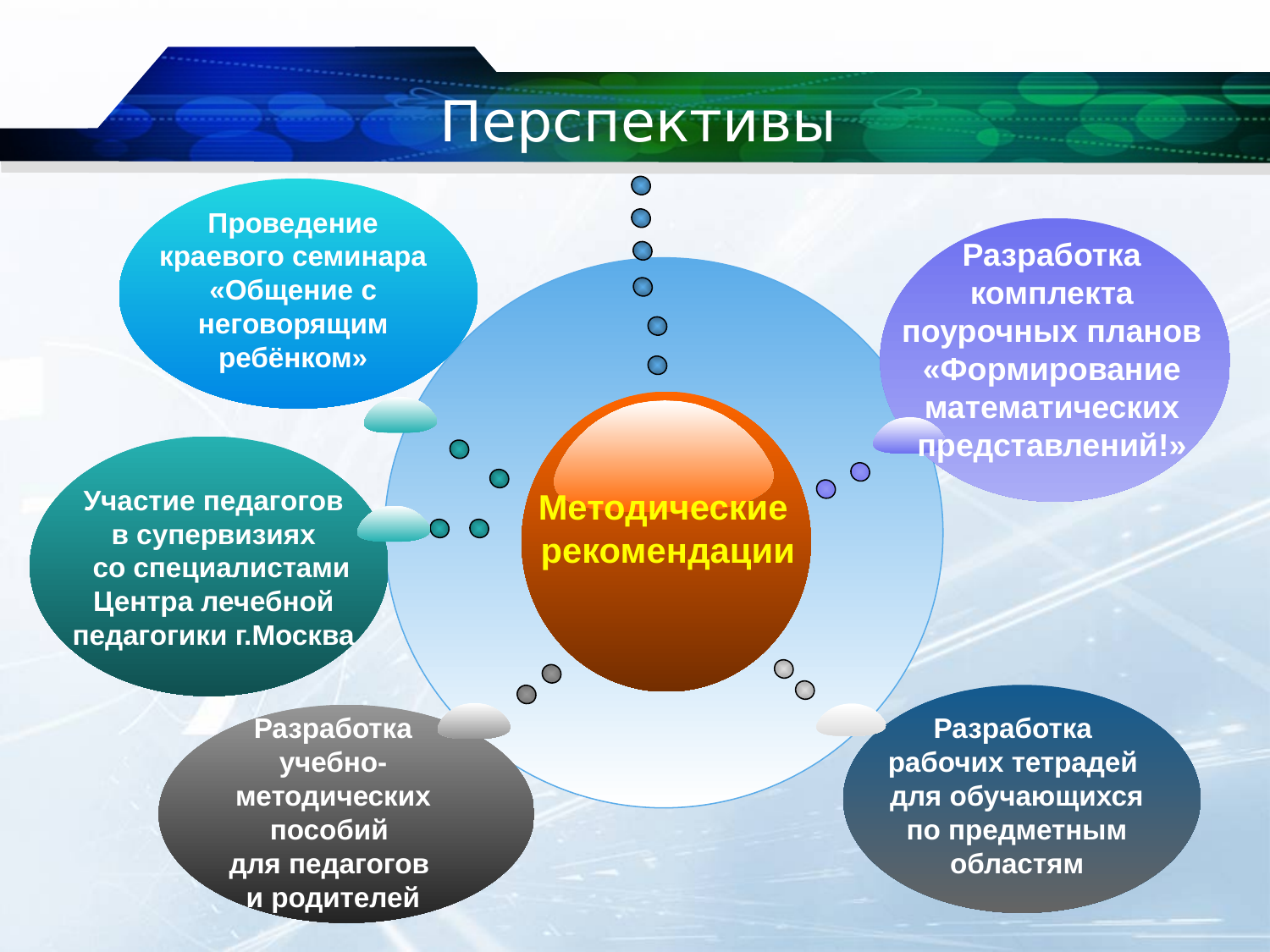

# Перспективы

Проведение краевого семинара «Общение с неговорящим ребёнком»

Разработка комплекта поурочных планов «Формирование математических представлений!»

Участие педагогов в супервизиях
  со специалистами Центра лечебной педагогики г.Москва

Методические
рекомендации

Разработка учебно-методических пособий
для педагогов
и родителей

Разработка
рабочих тетрадей
для обучающихся
 по предметным
областям